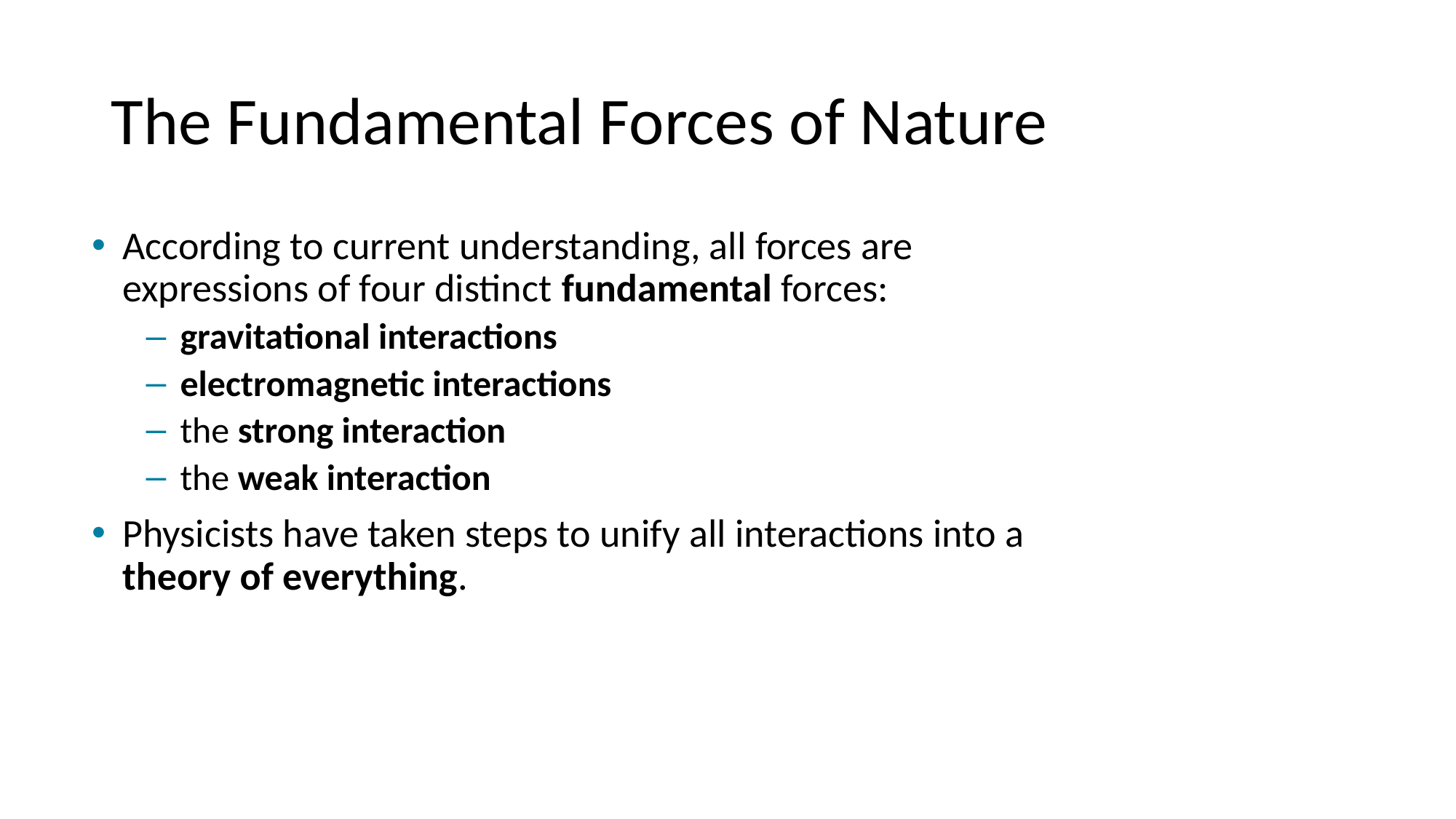

# The Fundamental Forces of Nature
According to current understanding, all forces are expressions of four distinct fundamental forces:
gravitational interactions
electromagnetic interactions
the strong interaction
the weak interaction
Physicists have taken steps to unify all interactions into a theory of everything.